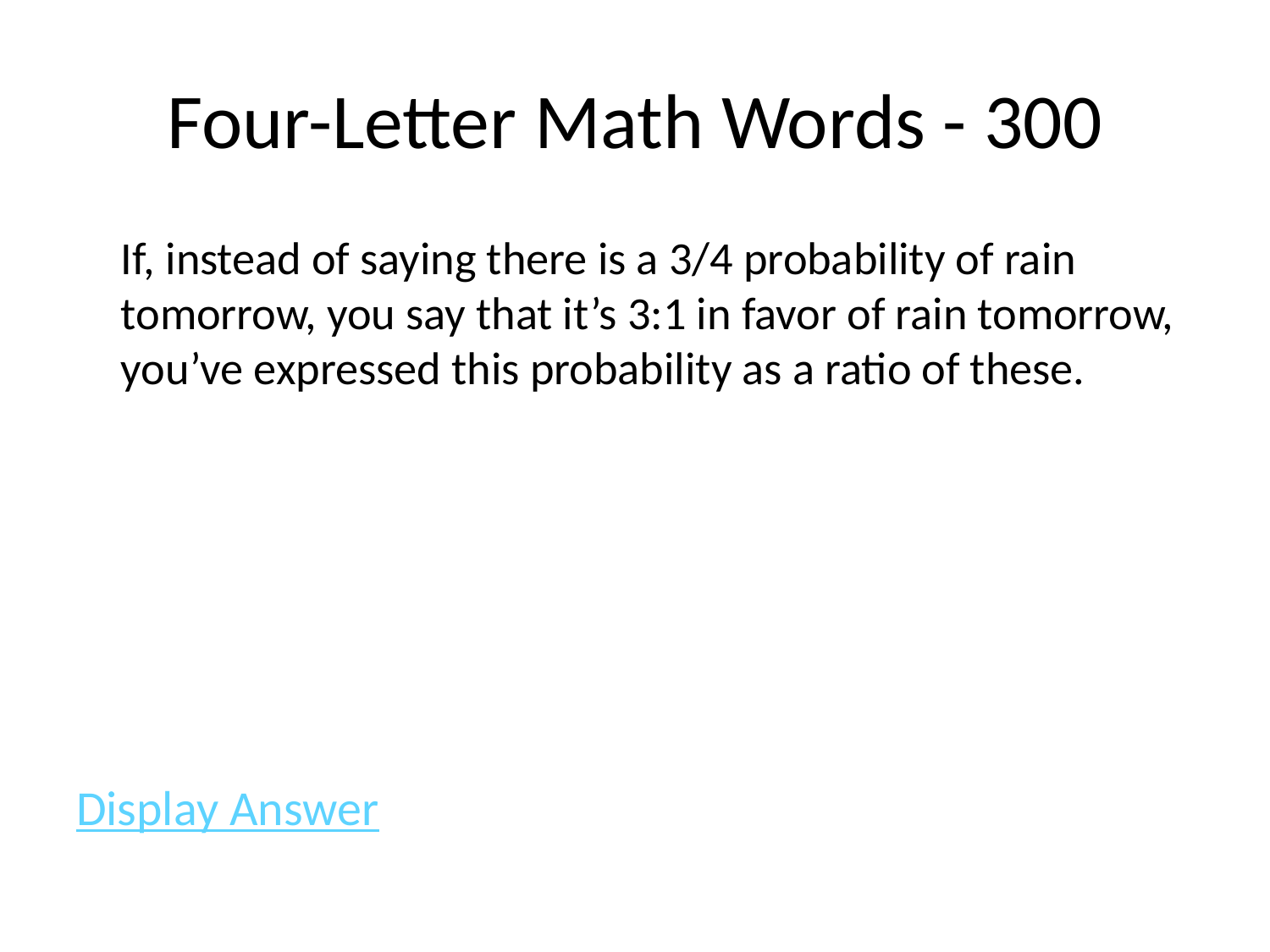

# Four-Letter Math Words - 300
  	If, instead of saying there is a 3/4 probability of rain tomorrow, you say that it’s 3:1 in favor of rain tomorrow, you’ve expressed this probability as a ratio of these.

Display Answer